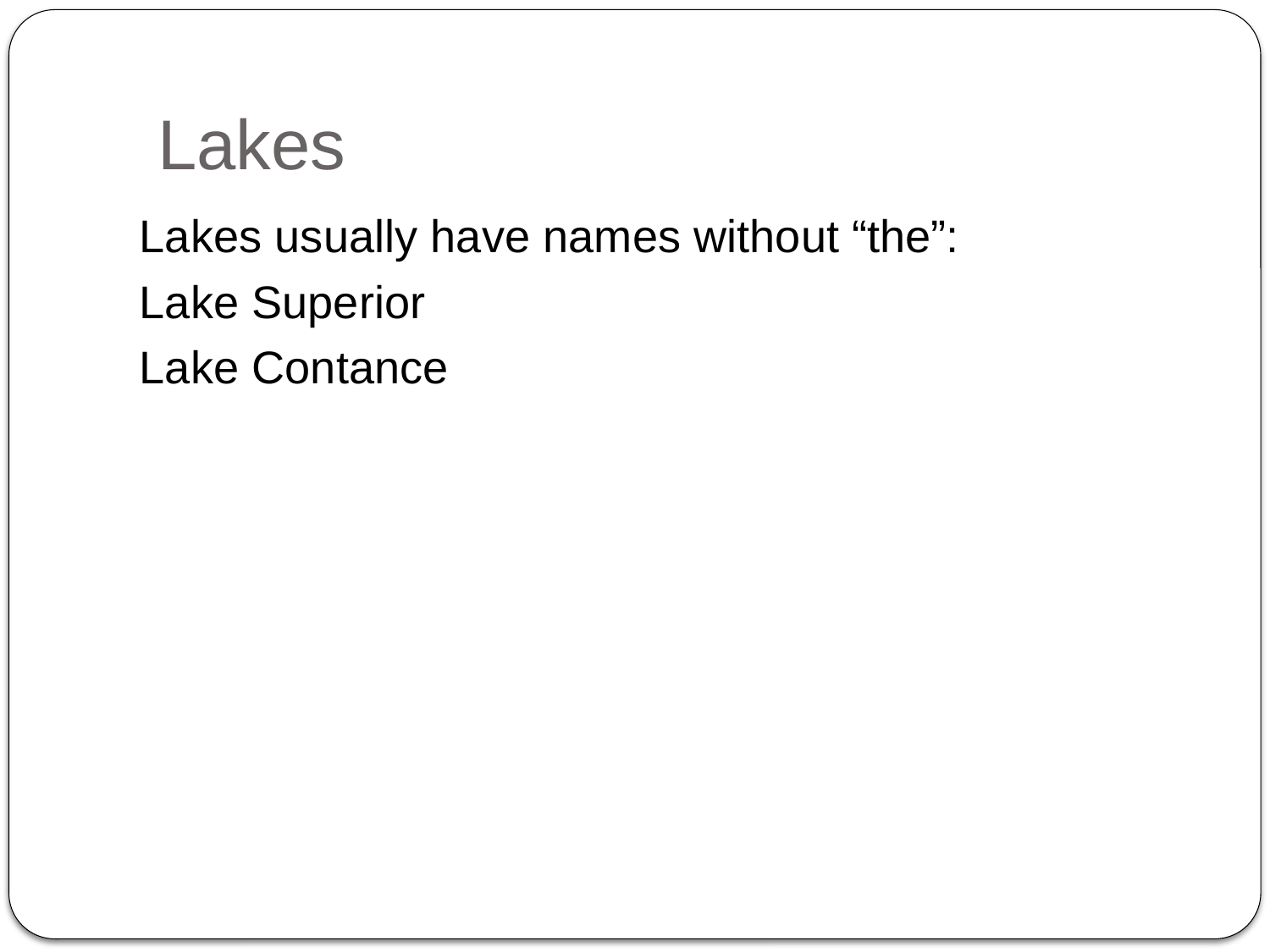

# Lakes
Lakes usually have names without “the”:
Lake Superior
Lake Contance